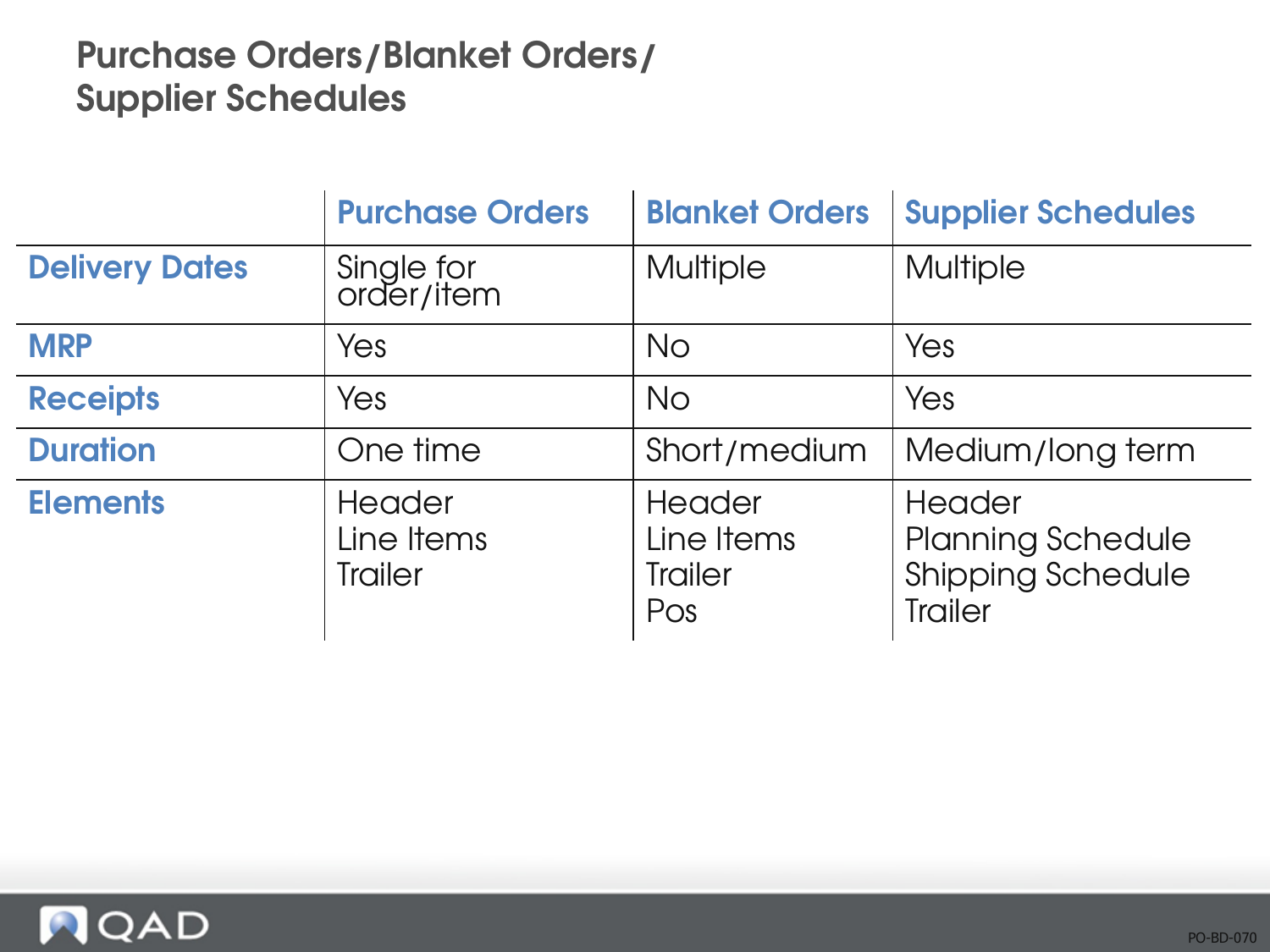

# Purchase Orders/Blanket Orders/ Supplier Schedules
|  | Purchase Orders | Blanket Orders | Supplier Schedules |
| --- | --- | --- | --- |
| Delivery Dates | Single for order/item | Multiple | Multiple |
| MRP | Yes | No | Yes |
| Receipts | Yes | No | Yes |
| Duration | One time | Short/medium | Medium/long term |
| Elements | Header Line Items Trailer | Header Line Items Trailer Pos | Header Planning Schedule Shipping Schedule Trailer |
PO-BD-070